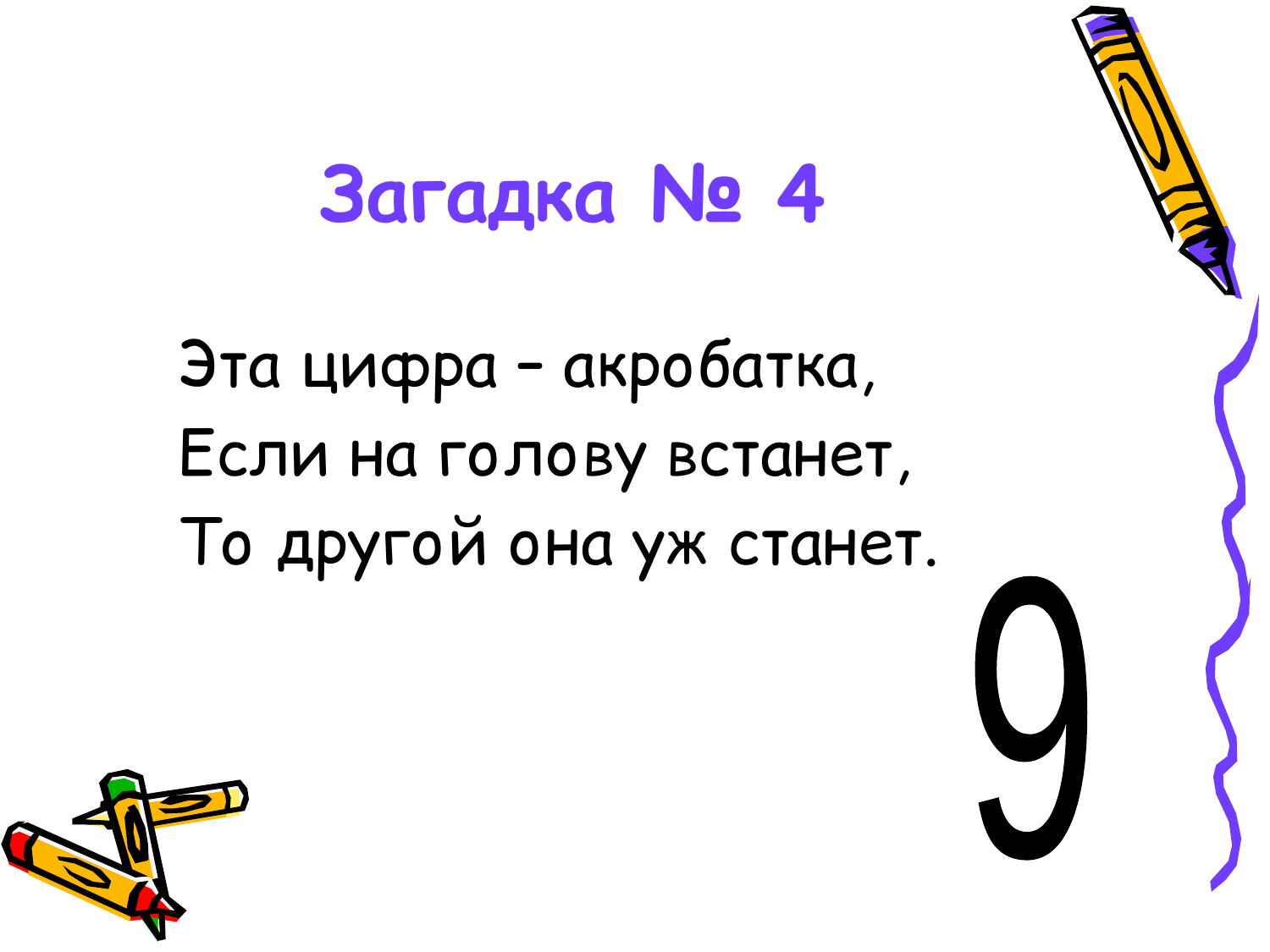

# Загадка № 4
Эта цифра – акробатка,
Если на голову встанет,
То другой она уж станет.
9